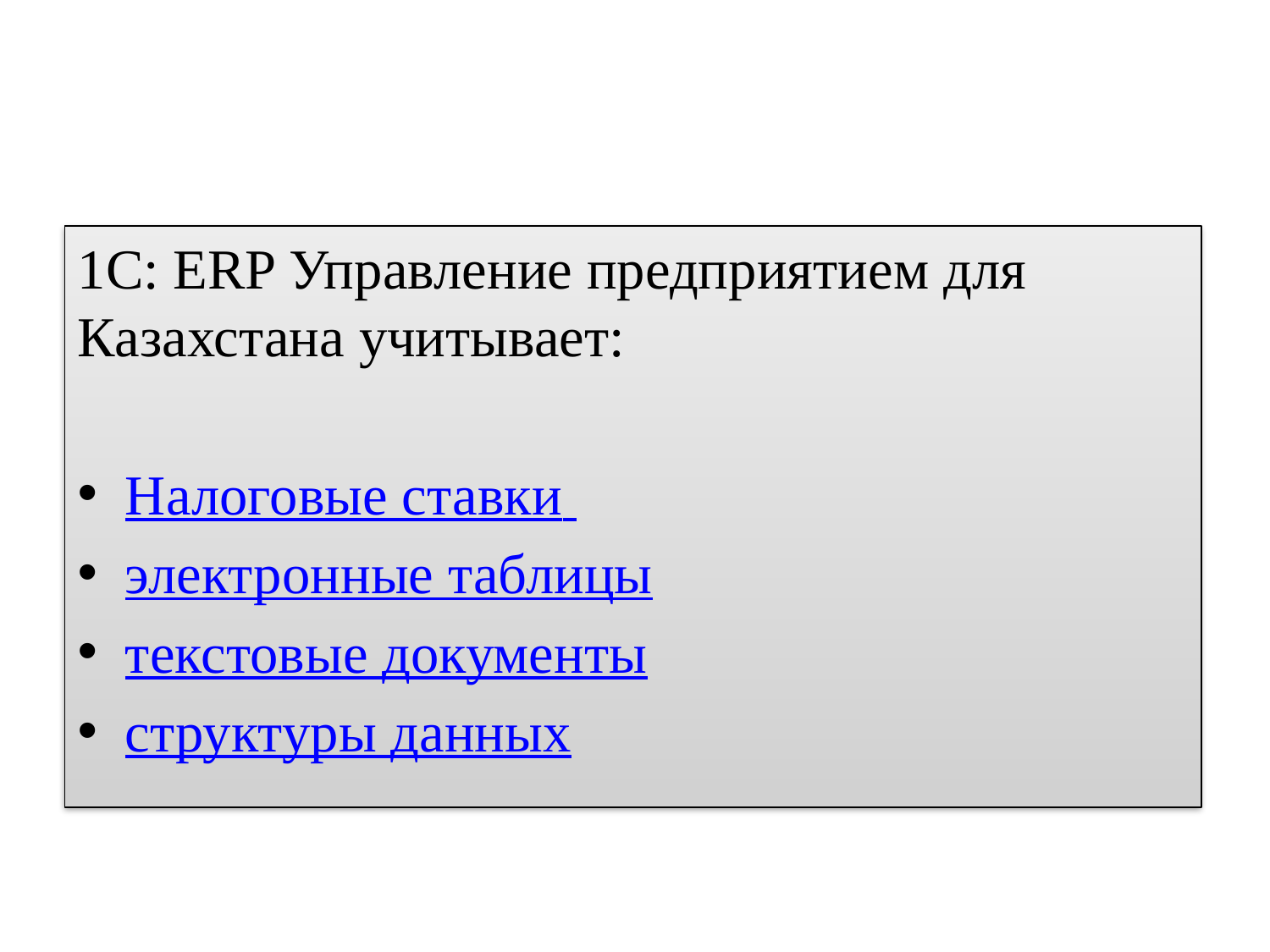

1С: ERP Управление предприятием для Казахстана учитывает:

Налоговые ставки
электронные таблицы
текстовые документы
структуры данных